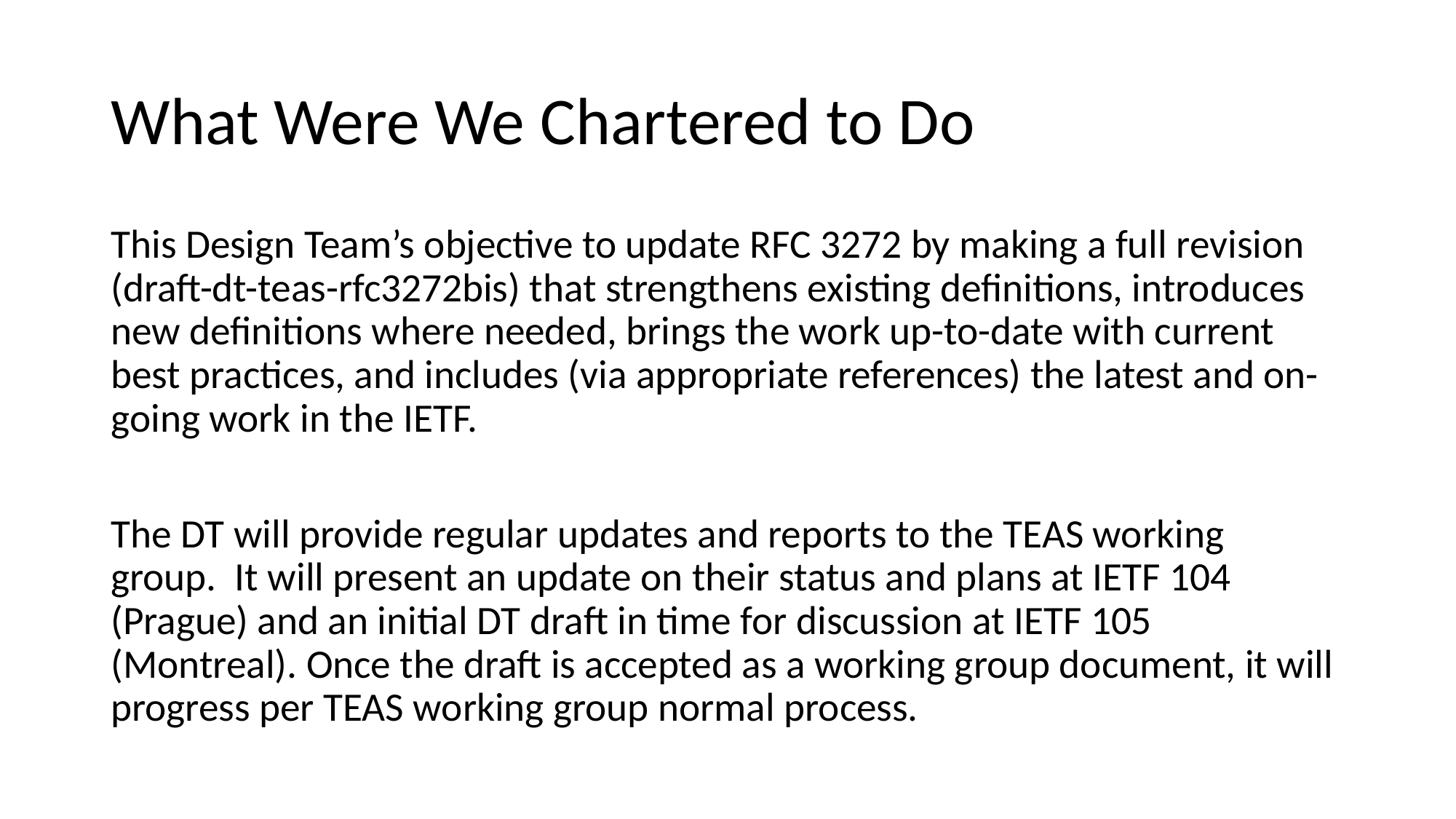

# What Were We Chartered to Do
This Design Team’s objective to update RFC 3272 by making a full revision (draft-dt-teas-rfc3272bis) that strengthens existing definitions, introduces new definitions where needed, brings the work up-to-date with current best practices, and includes (via appropriate references) the latest and on-going work in the IETF.

The DT will provide regular updates and reports to the TEAS working group.  It will present an update on their status and plans at IETF 104 (Prague) and an initial DT draft in time for discussion at IETF 105 (Montreal). Once the draft is accepted as a working group document, it will progress per TEAS working group normal process.